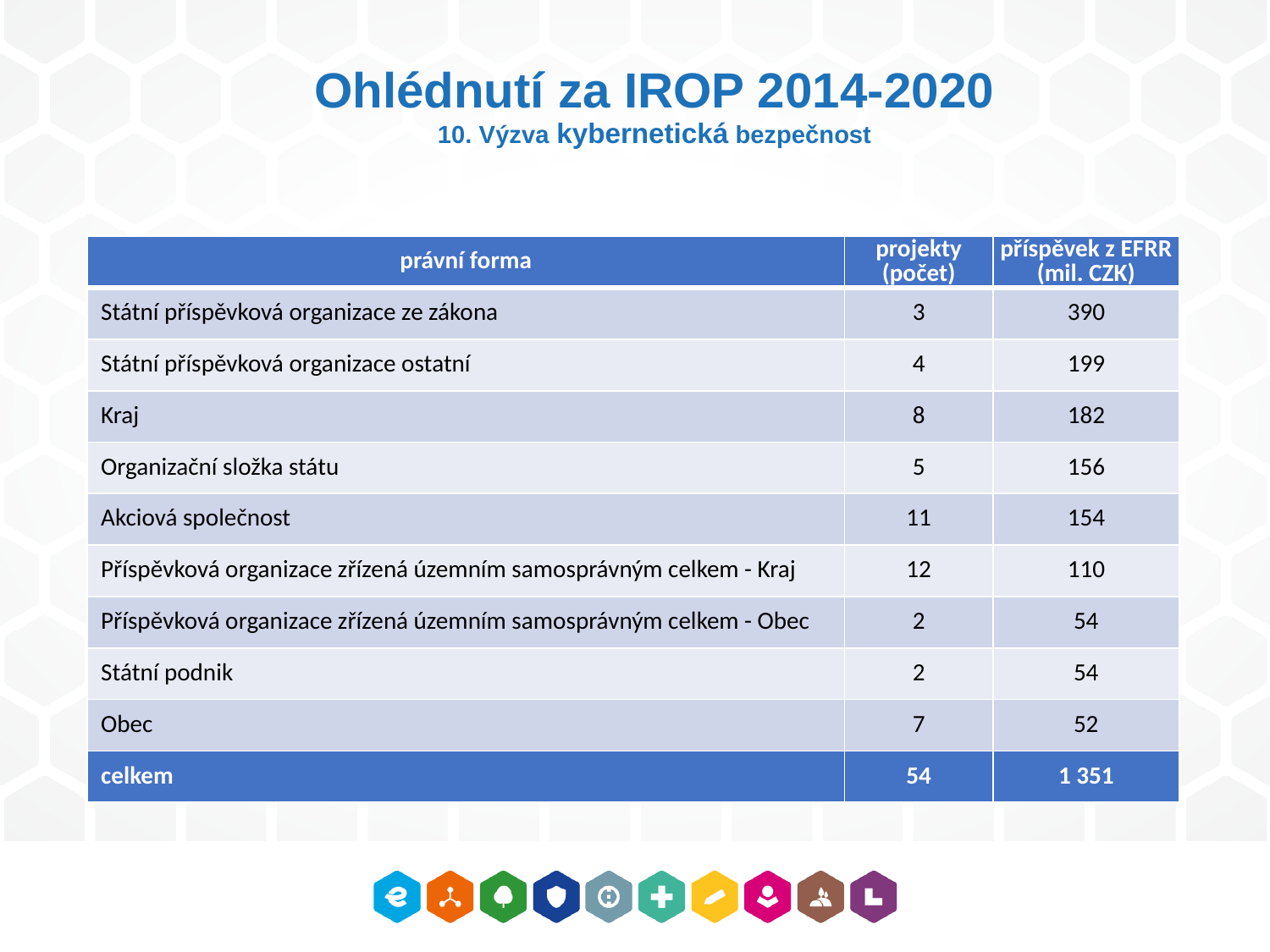

Ohlédnutí za IROP 2014-2020
10. Výzva kybernetická bezpečnost
| právní forma | projekty (počet) | příspěvek z EFRR (mil. CZK) |
| --- | --- | --- |
| Státní příspěvková organizace ze zákona | 3 | 390 |
| Státní příspěvková organizace ostatní | 4 | 199 |
| Kraj | 8 | 182 |
| Organizační složka státu | 5 | 156 |
| Akciová společnost | 11 | 154 |
| Příspěvková organizace zřízená územním samosprávným celkem - Kraj | 12 | 110 |
| Příspěvková organizace zřízená územním samosprávným celkem - Obec | 2 | 54 |
| Státní podnik | 2 | 54 |
| Obec | 7 | 52 |
| celkem | 54 | 1 351 |